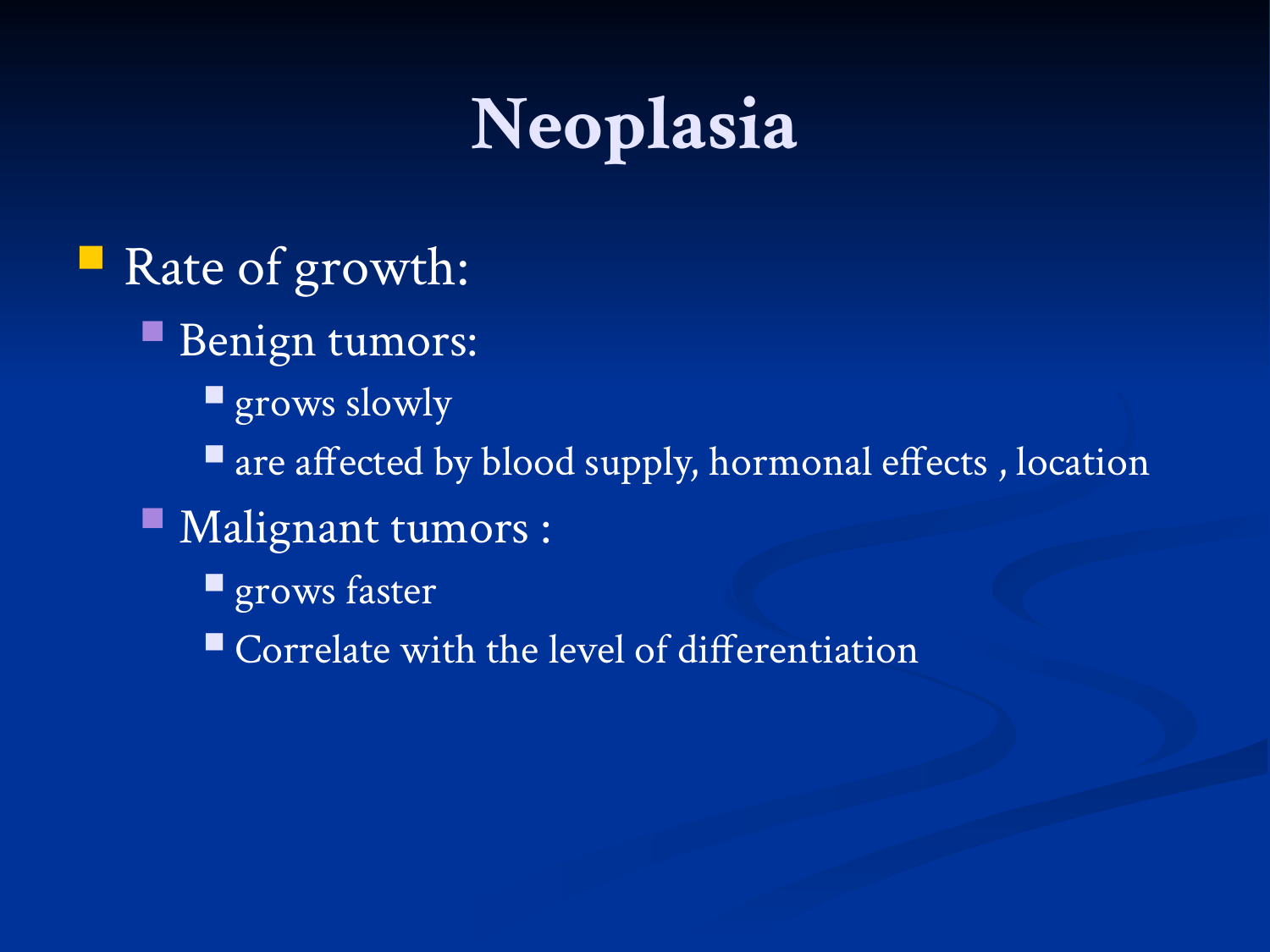

# Neoplasia
Rate of growth:
Benign tumors:
grows slowly
are affected by blood supply, hormonal effects , location
Malignant tumors :
grows faster
Correlate with the level of differentiation